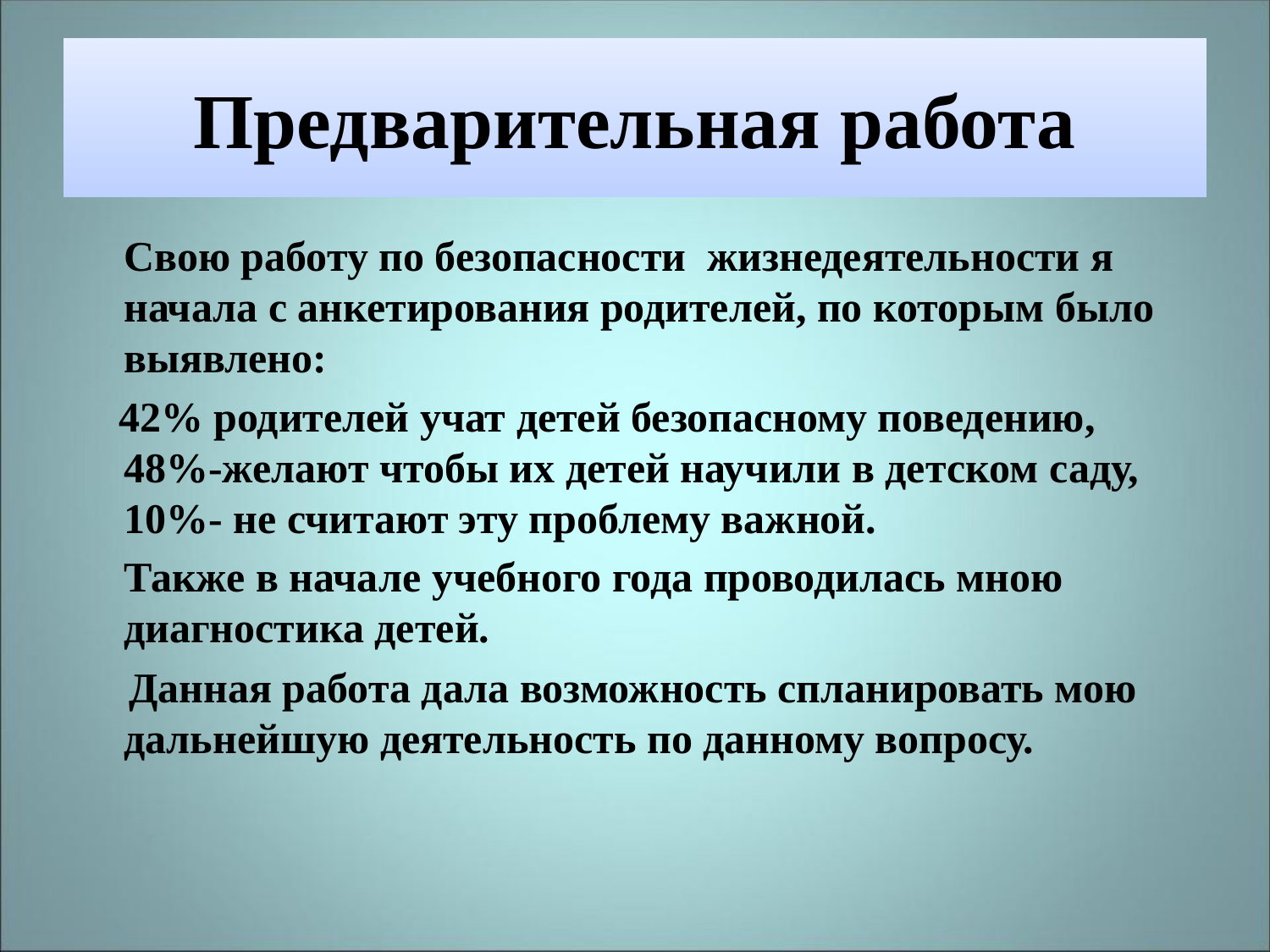

# Предварительная работа
	Свою работу по безопасности  жизнедеятельности я начала с анкетирования родителей, по которым было выявлено:
    42% родителей учат детей безопасному поведению, 48%-желают чтобы их детей научили в детском саду, 10%- не считают эту проблему важной.
	Также в начале учебного года проводилась мною диагностика детей.
     Данная работа дала возможность спланировать мою дальнейшую деятельность по данному вопросу.